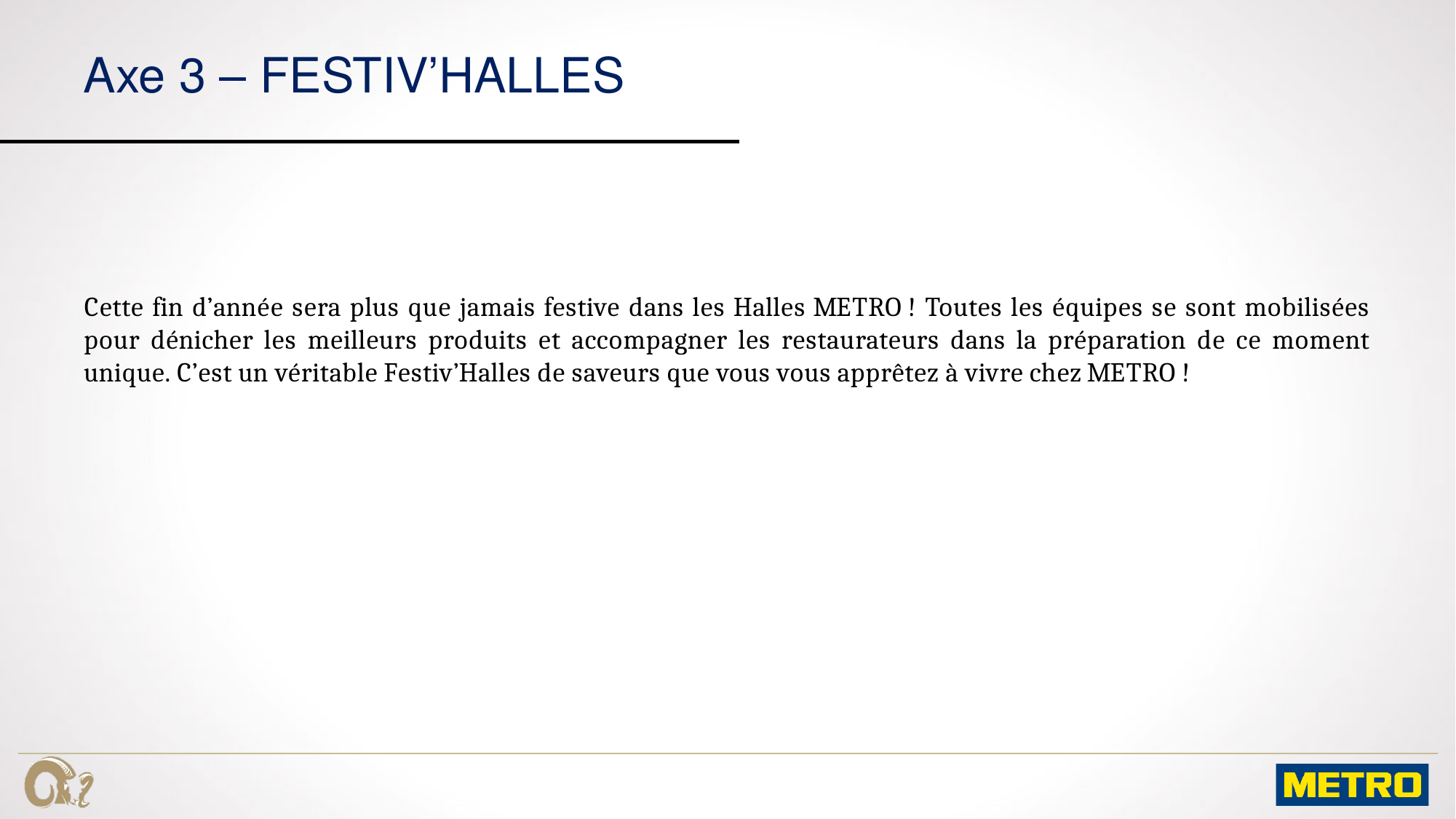

# Axe 3 – FESTIV’HALLES

Cette fin d’année sera plus que jamais festive dans les Halles METRO ! Toutes les équipes se sont mobilisées pour dénicher les meilleurs produits et accompagner les restaurateurs dans la préparation de ce moment unique. C’est un véritable Festiv’Halles de saveurs que vous vous apprêtez à vivre chez METRO !